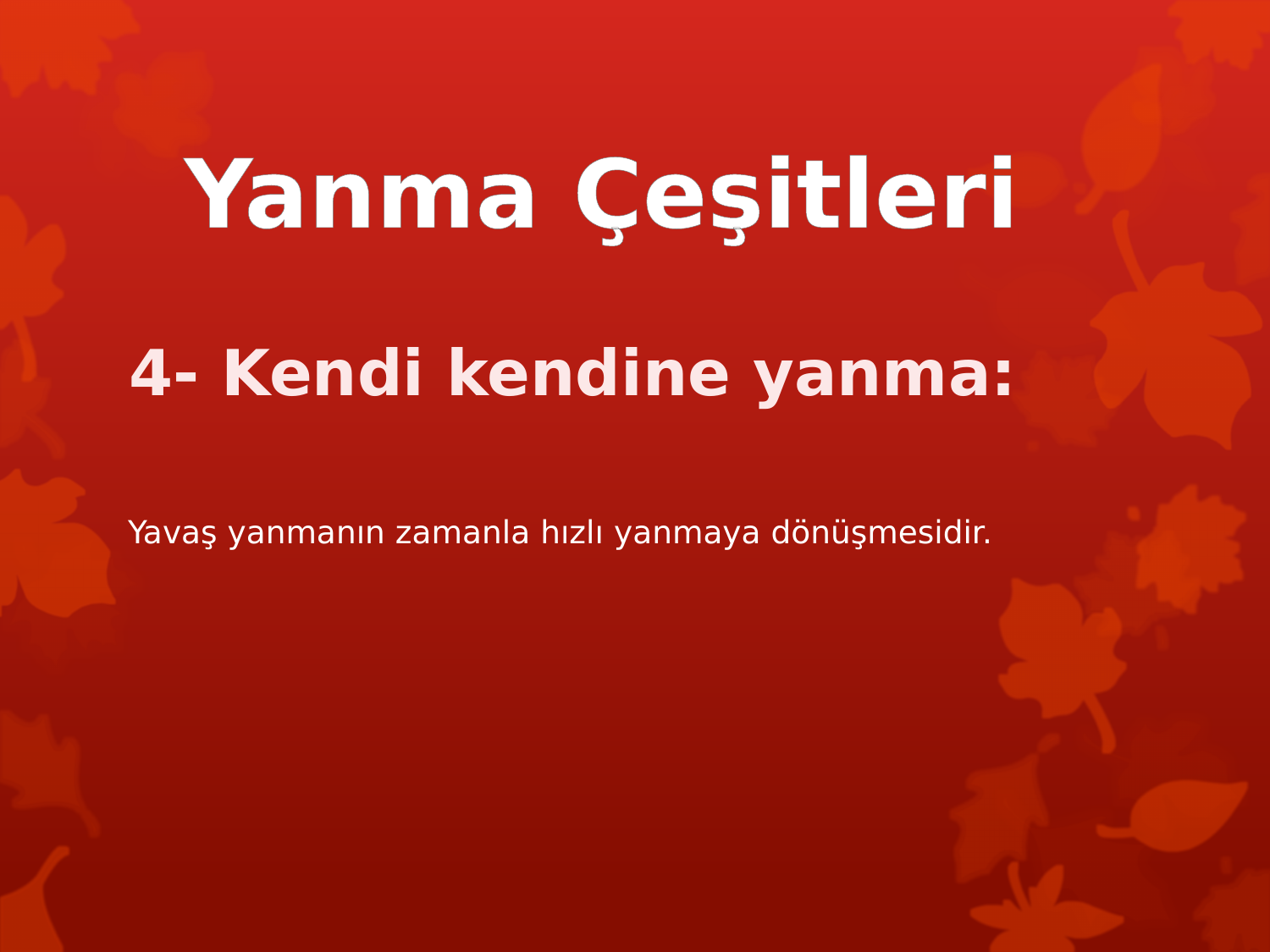

Yanma Çeşitleri
4- Kendi kendine yanma:
Yavaş yanmanın zamanla hızlı yanmaya dönüşmesidir.